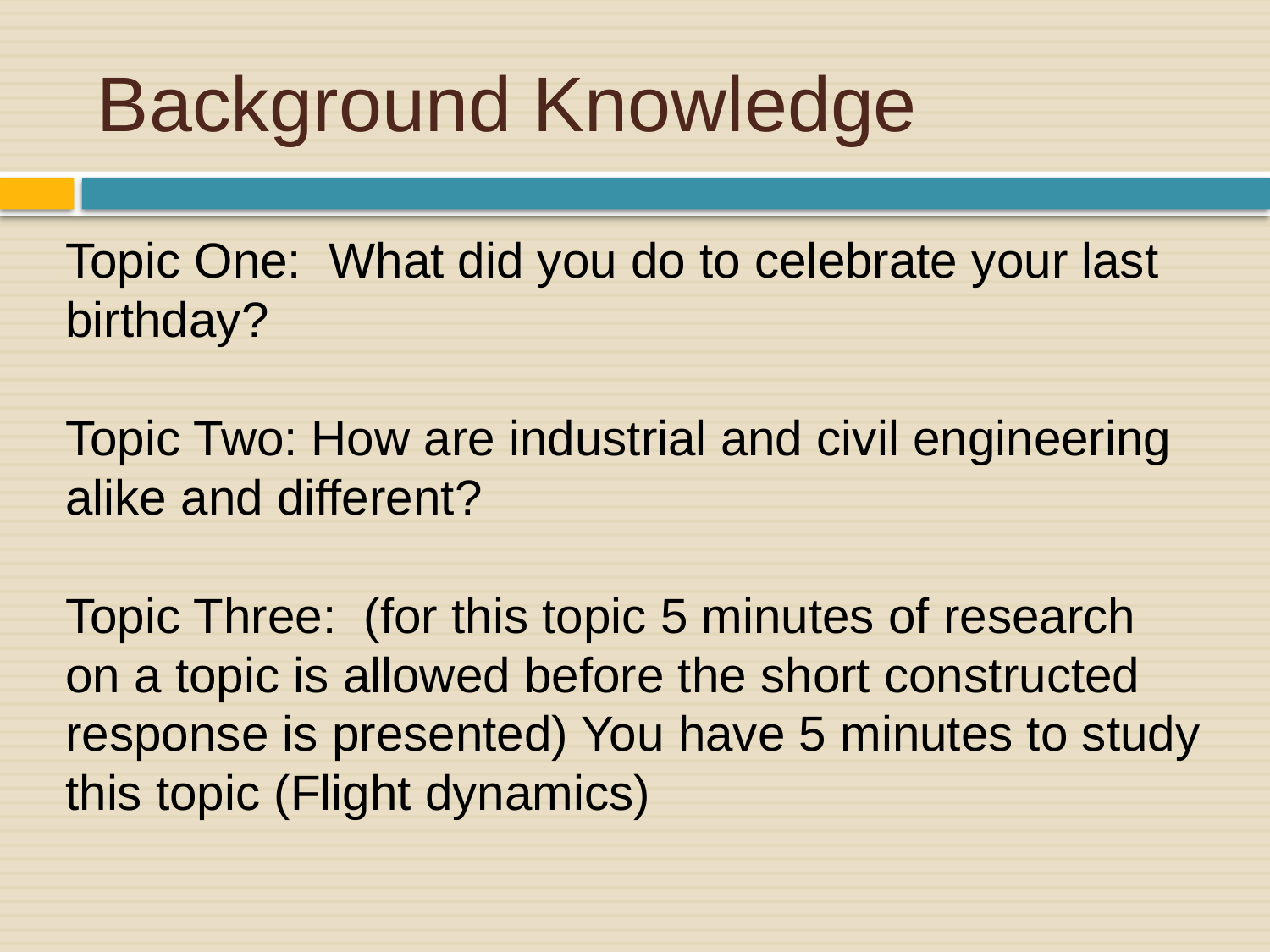

# Background Knowledge
Topic One:  What did you do to celebrate your last birthday?

Topic Two: How are industrial and civil engineering alike and different?

Topic Three:  (for this topic 5 minutes of research on a topic is allowed before the short constructed response is presented) You have 5 minutes to study this topic (Flight dynamics)